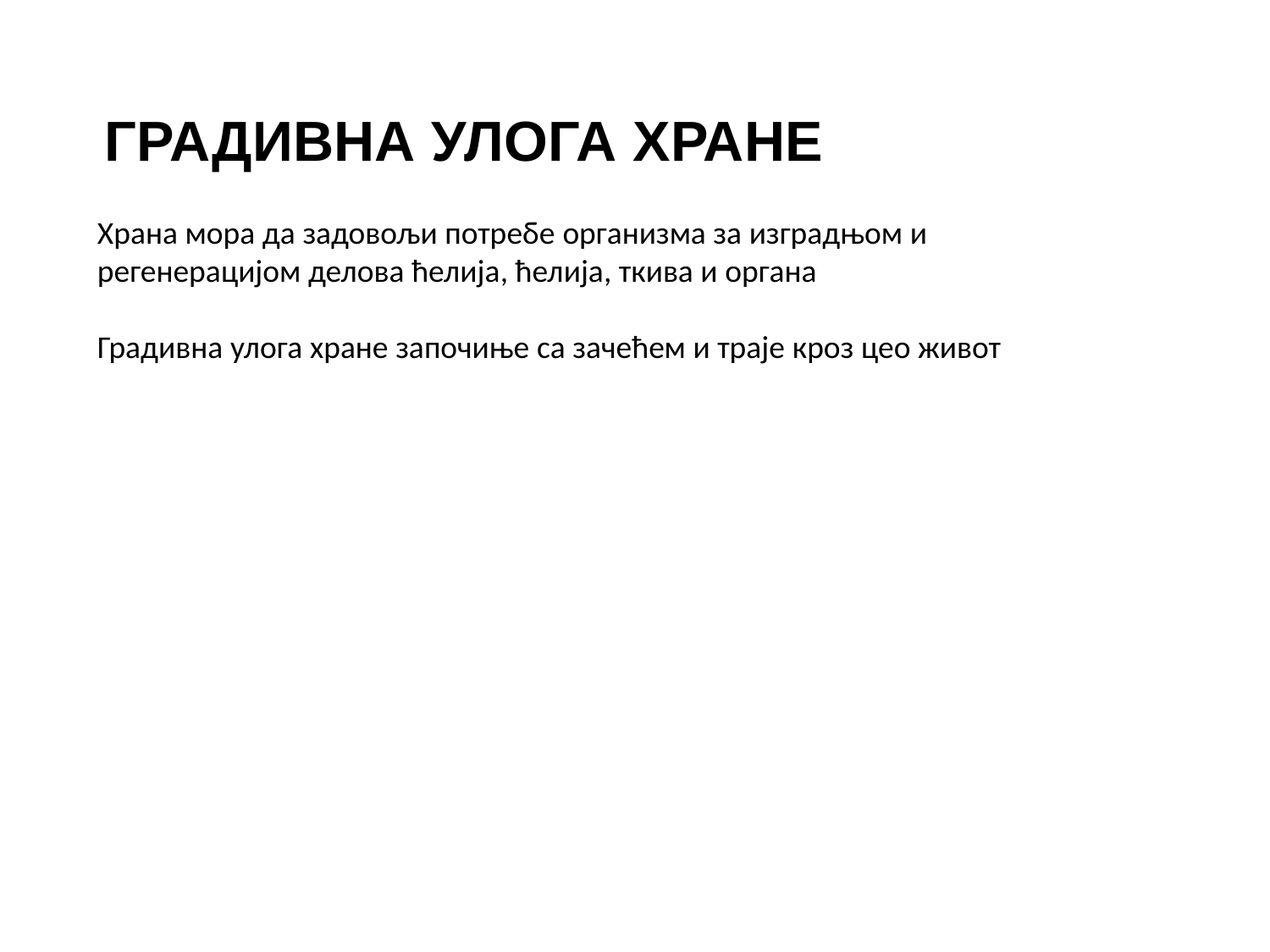

ГРАДИВНА УЛОГА ХРАНЕ
Храна мора да задовољи потребе организма за изградњом и регенерацијом делова ћелија, ћелија, ткива и органа

Градивна улога хране започиње са зачећем и траје кроз цео живот